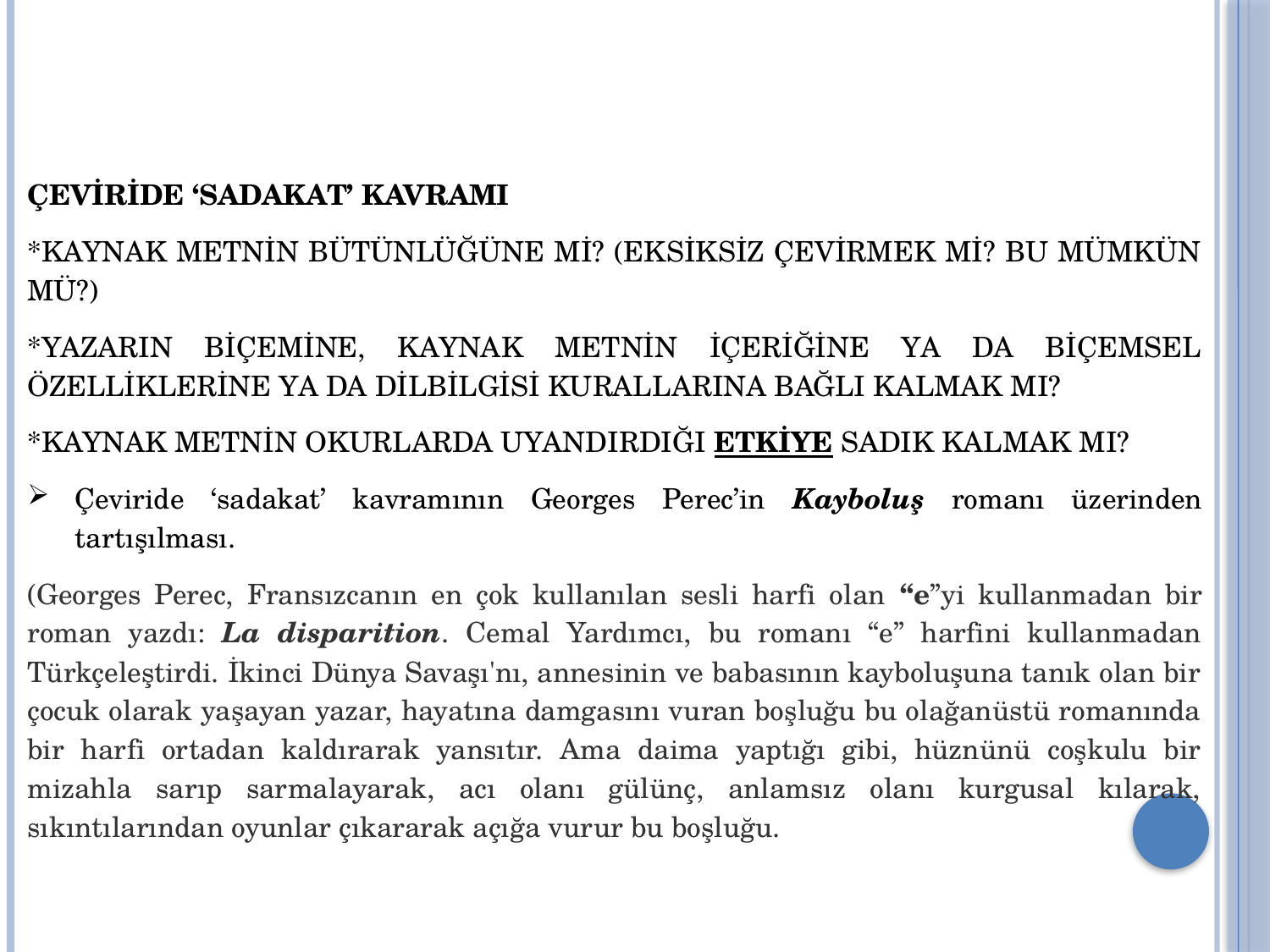

ÇEVİRİDE ‘SADAKAT’ KAVRAMI
*KAYNAK METNİN BÜTÜNLÜĞÜNE Mİ? (EKSİKSİZ ÇEVİRMEK Mİ? BU MÜMKÜN MÜ?)
*YAZARIN BİÇEMİNE, KAYNAK METNİN İÇERİĞİNE YA DA BİÇEMSEL ÖZELLİKLERİNE YA DA DİLBİLGİSİ KURALLARINA BAĞLI KALMAK MI?
*KAYNAK METNİN OKURLARDA UYANDIRDIĞI ETKİYE SADIK KALMAK MI?
Çeviride ‘sadakat’ kavramının Georges Perec’in Kayboluş romanı üzerinden tartışılması.
(Georges Perec, Fransızcanın en çok kullanılan sesli harfi olan “e”yi kullanmadan bir roman yazdı: La disparition. Cemal Yardımcı, bu romanı “e” harfini kullanmadan Türkçeleştirdi. İkinci Dünya Savaşı'nı, annesinin ve babasının kayboluşuna tanık olan bir çocuk olarak yaşayan yazar, hayatına damgasını vuran boşluğu bu olağanüstü romanında bir harfi ortadan kaldırarak yansıtır. Ama daima yaptığı gibi, hüznünü coşkulu bir mizahla sarıp sarmalayarak, acı olanı gülünç, anlamsız olanı kurgusal kılarak, sıkıntılarından oyunlar çıkararak açığa vurur bu boşluğu.